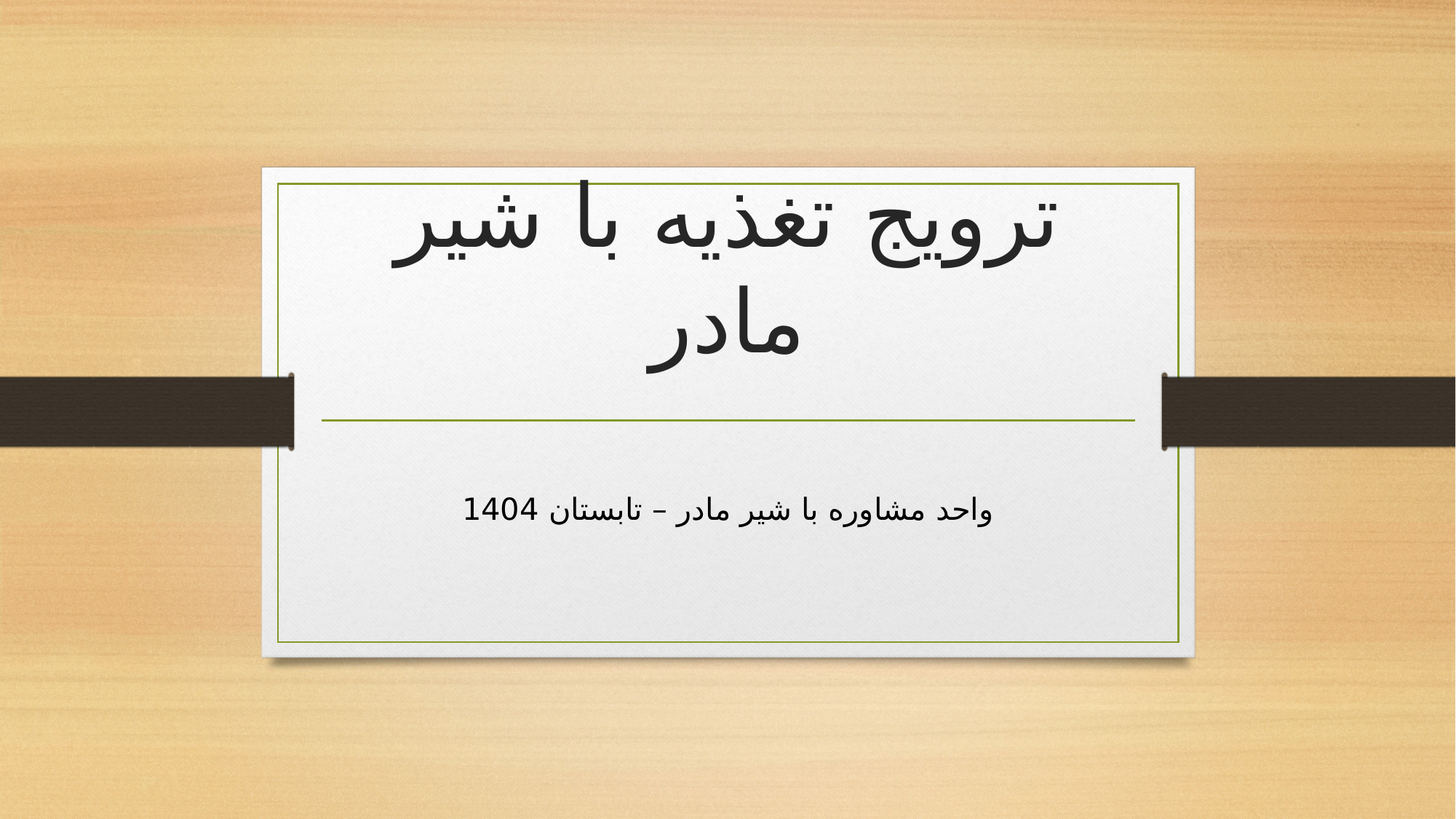

# ترویج تغذیه با شیر مادر
واحد مشاوره با شیر مادر – تابستان 1404